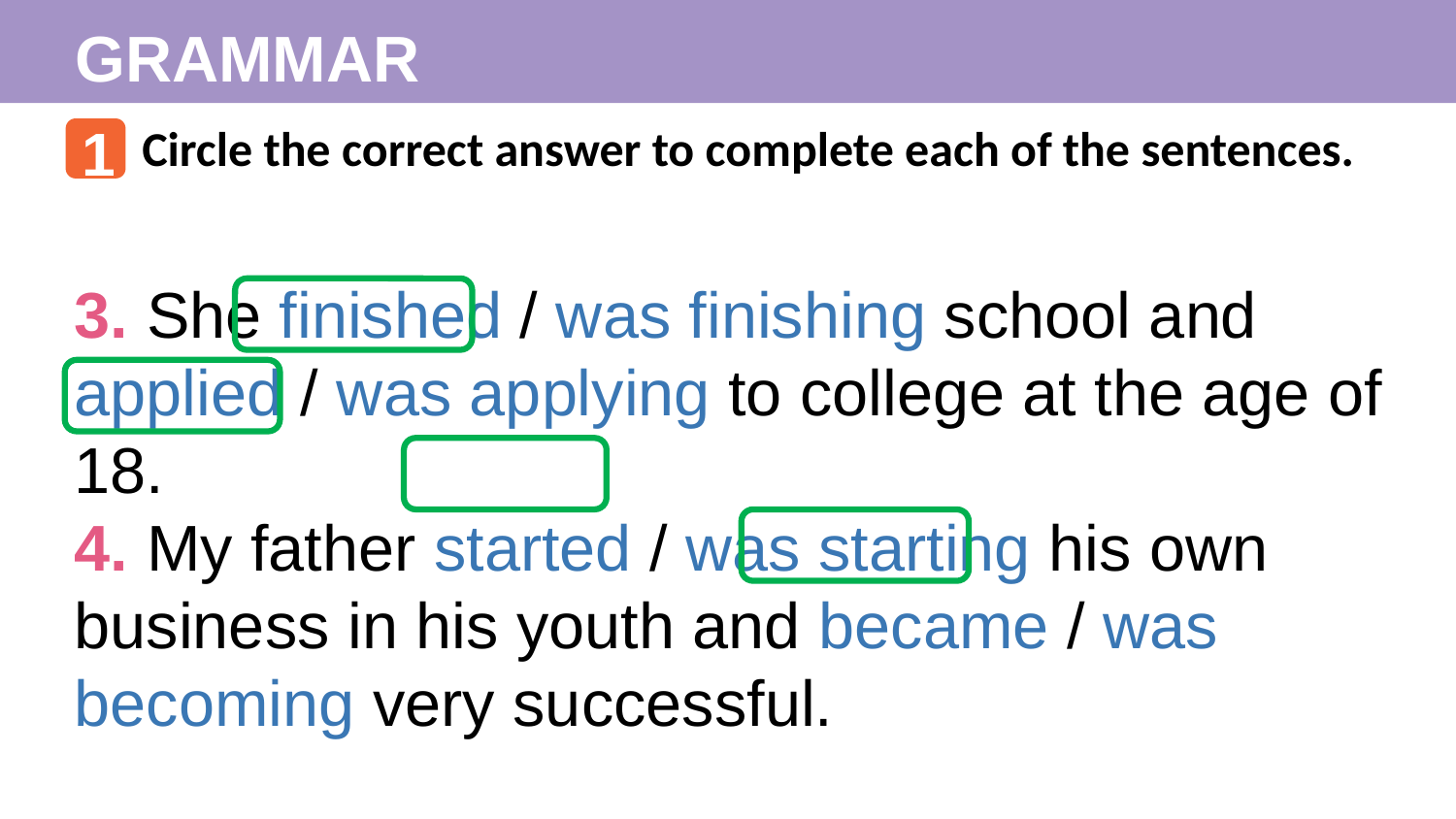

GRAMMAR
1
Circle the correct answer to complete each of the sentences.

3. She finished / was finishing school and
applied / was applying to college at the age of 18.
4. My father started / was starting his own business in his youth and became / was becoming very successful.